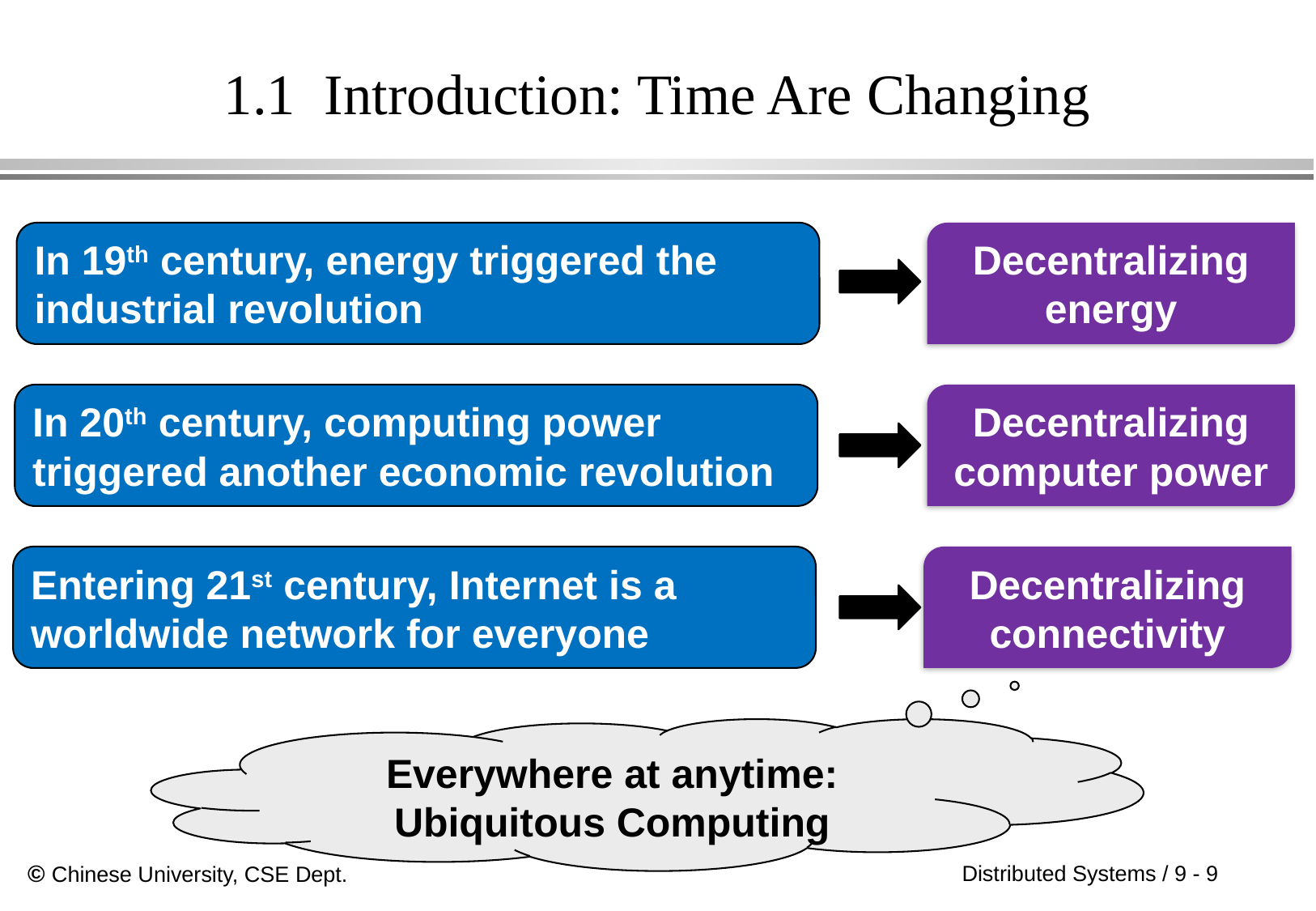

# 1.1  Introduction: Time Are Changing
In 19th century, energy triggered the industrial revolution
Decentralizing energy

In 20th century, computing power triggered another economic revolution
Decentralizing computer power

Entering 21st century, Internet is a worldwide network for everyone
Decentralizing connectivity

Everywhere at anytime: Ubiquitous Computing